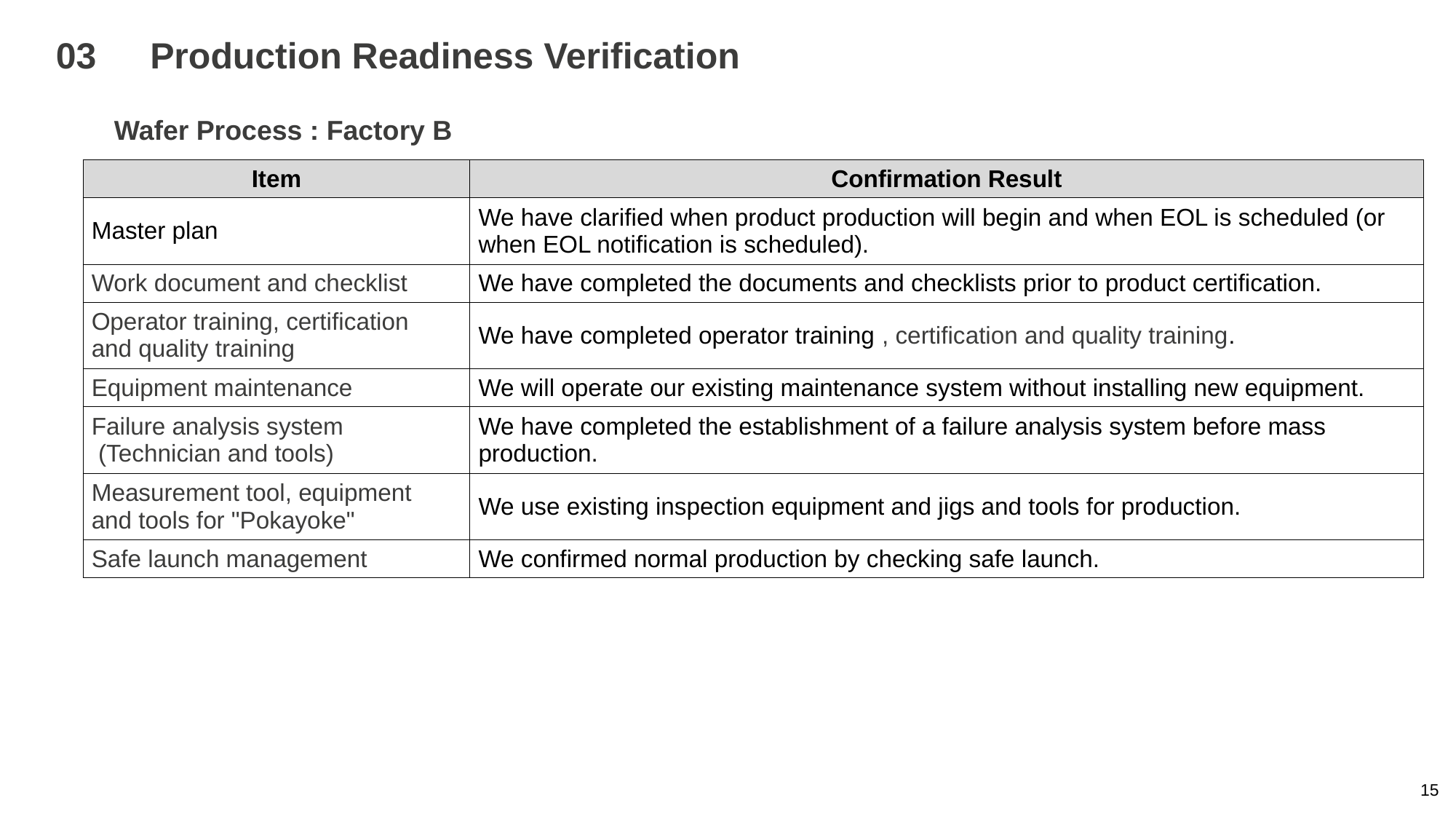

# 03　Production Readiness Verification
Wafer Process : Factory B
| Item | Confirmation Result |
| --- | --- |
| Master plan | We have clarified when product production will begin and when EOL is scheduled (or when EOL notification is scheduled). |
| Work document and checklist | We have completed the documents and checklists prior to product certification. |
| Operator training, certification and quality training | We have completed operator training , certification and quality training. |
| Equipment maintenance | We will operate our existing maintenance system without installing new equipment. |
| Failure analysis system (Technician and tools) | We have completed the establishment of a failure analysis system before mass production. |
| Measurement tool, equipment and tools for "Pokayoke" | We use existing inspection equipment and jigs and tools for production. |
| Safe launch management | We confirmed normal production by checking safe launch. |